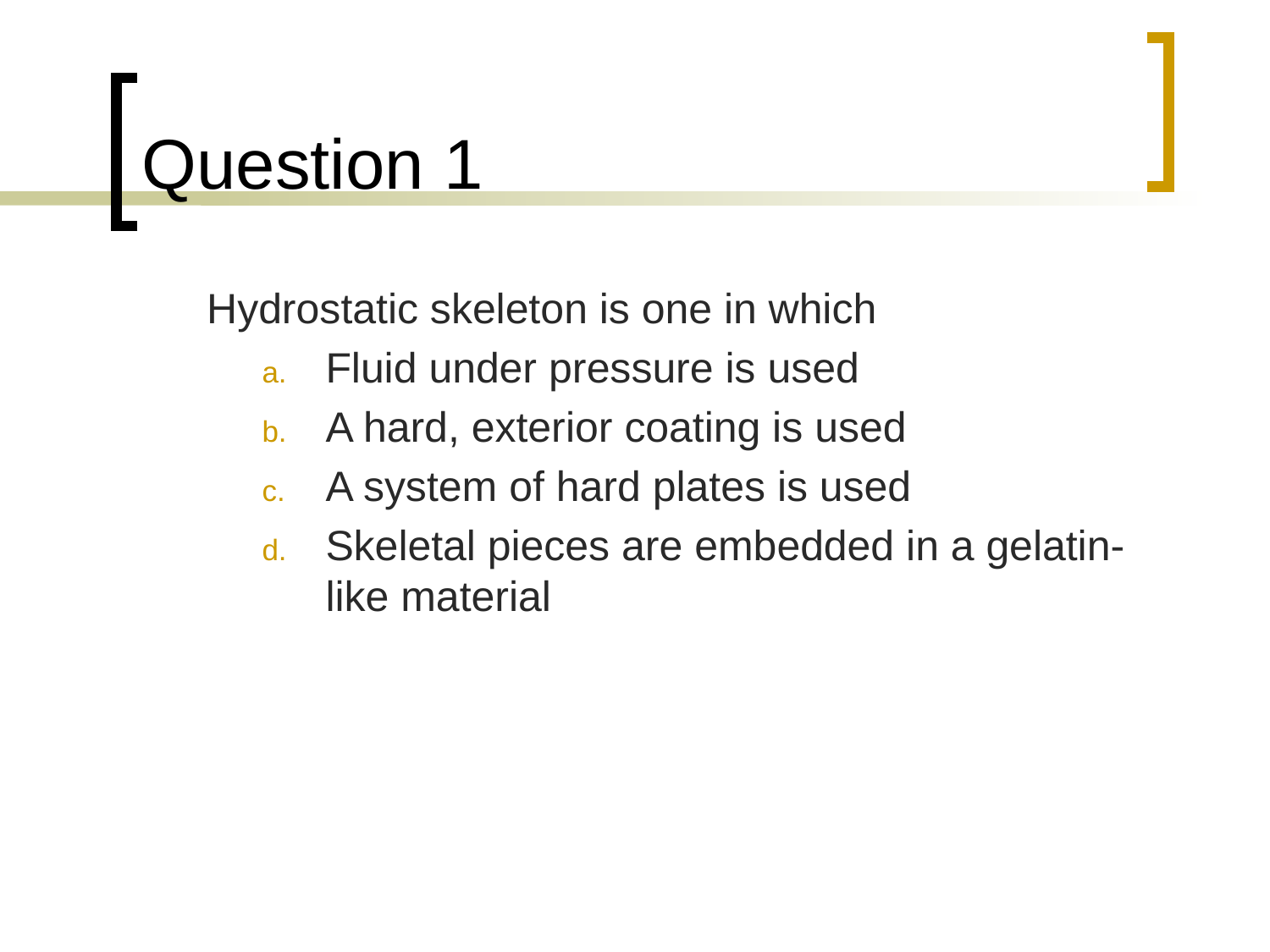

# Question 1
	Hydrostatic skeleton is one in which
Fluid under pressure is used
A hard, exterior coating is used
A system of hard plates is used
Skeletal pieces are embedded in a gelatin-like material